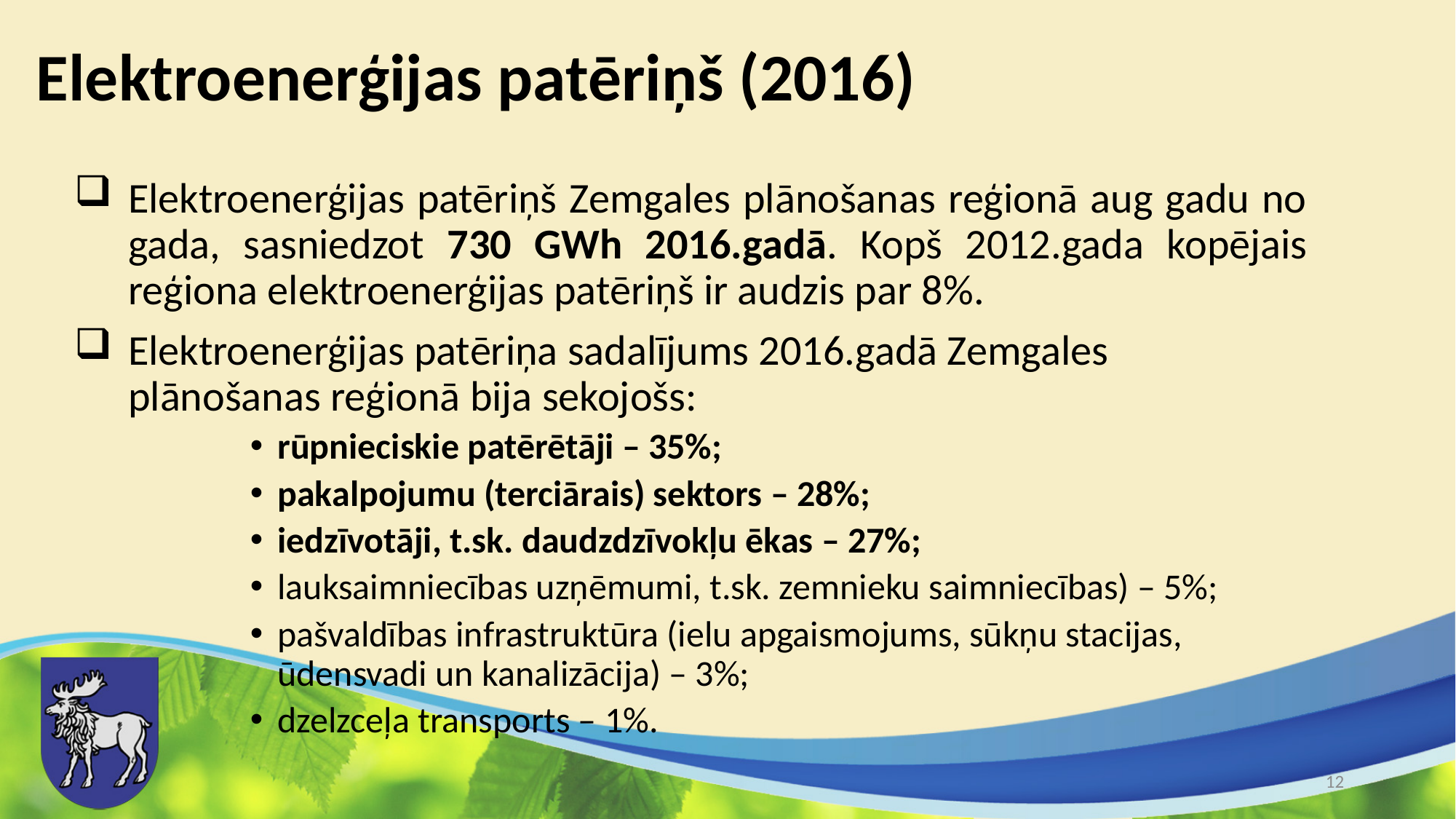

# Elektroenerģijas patēriņš (2016)
Elektroenerģijas patēriņš Zemgales plānošanas reģionā aug gadu no gada, sasniedzot 730 GWh 2016.gadā. Kopš 2012.gada kopējais reģiona elektroenerģijas patēriņš ir audzis par 8%.
Elektroenerģijas patēriņa sadalījums 2016.gadā Zemgales plānošanas reģionā bija sekojošs:
rūpnieciskie patērētāji – 35%;
pakalpojumu (terciārais) sektors – 28%;
iedzīvotāji, t.sk. daudzdzīvokļu ēkas – 27%;
lauksaimniecības uzņēmumi, t.sk. zemnieku saimniecības) – 5%;
pašvaldības infrastruktūra (ielu apgaismojums, sūkņu stacijas, ūdensvadi un kanalizācija) – 3%;
dzelzceļa transports – 1%.

12